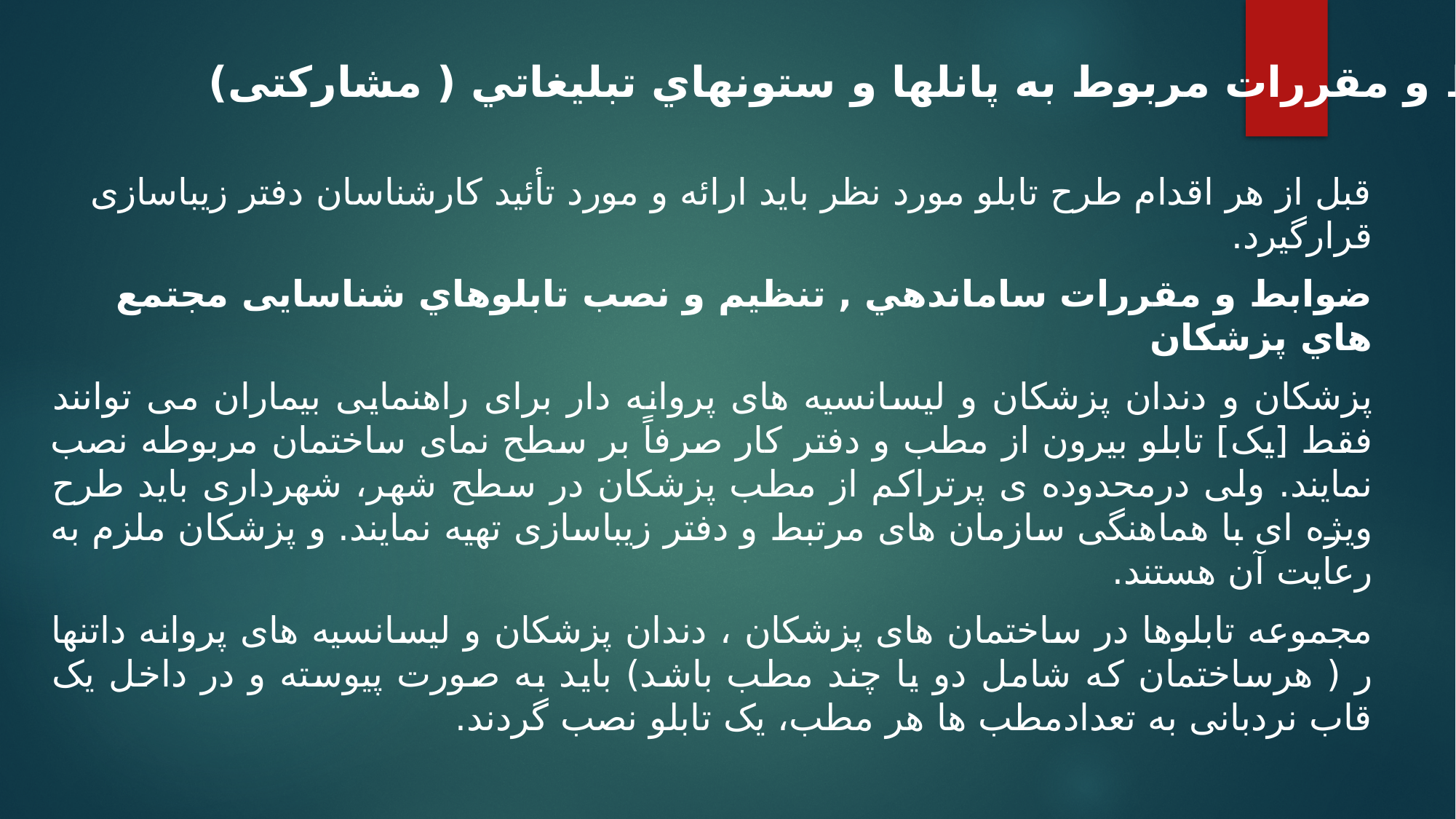

ضوابط و مقررات مربوط به پانلها و ستونهاي تبليغاتي ( مشارکتی)
قبل از هر اقدام طرح تابلو مورد نظر بايد ارائه و مورد تأئيد کارشناسان دفتر زيباسازی قرارگيرد.
ضوابط و مقررات ساماندهي , تنظيم و نصب تابلوهاي شناسايی مجتمع هاي پزشکان
پزشکان و دندان پزشکان و ليسانسيه های پروانه دار برای راهنمايی بيماران می توانند فقط [يک] تابلو بيرون از مطب و دفتر کار صرفاً بر سطح نمای ساختمان مربوطه نصب نمايند. ولی درمحدوده ی پرتراکم از مطب پزشکان در سطح شهر، شهرداری بايد طرح ويژه ای با هماهنگی سازمان های مرتبط و دفتر زيباسازی تهيه نمايند. و پزشکان ملزم به رعايت آن هستند.
مجموعه تابلوها در ساختمان های پزشکان ، دندان پزشکان و ليسانسيه های پروانه داتنها ر ( هرساختمان که شامل دو يا چند مطب باشد) بايد به صورت پيوسته و در داخل يک قاب نردبانی به تعدادمطب ها هر مطب، يک تابلو نصب گردند.